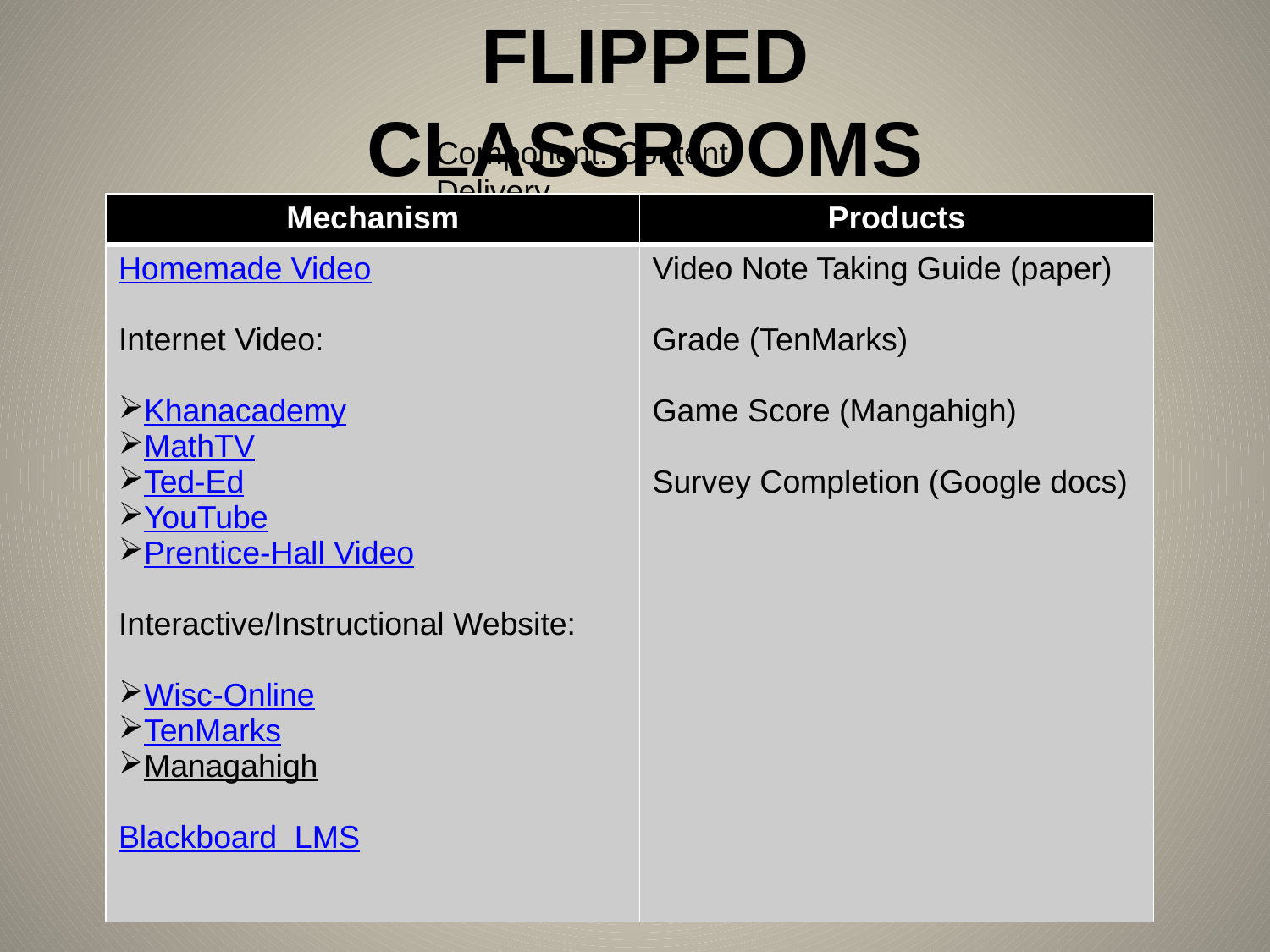

# Flipped Classrooms
Component: Content Delivery
| Mechanism | Products |
| --- | --- |
| Homemade Video Internet Video: Khanacademy MathTV Ted-Ed YouTube Prentice-Hall Video Interactive/Instructional Website: Wisc-Online TenMarks Managahigh Blackboard LMS | Video Note Taking Guide (paper) Grade (TenMarks) Game Score (Mangahigh) Survey Completion (Google docs) |
Goal:

Remember/Understand
Purpose?

 Review
                     Introduce
                                            Specific Skill